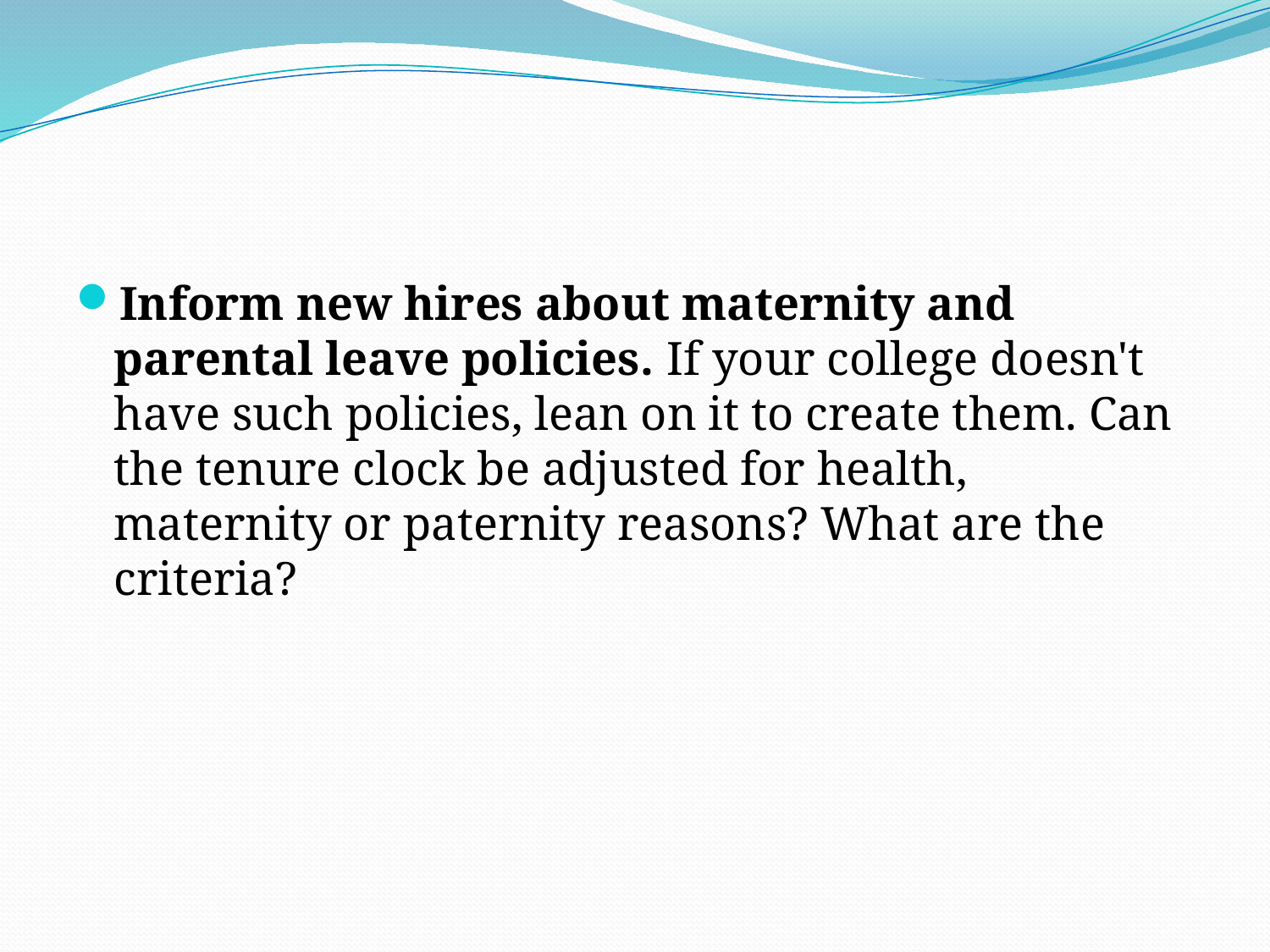

#
Inform new hires about maternity and parental leave policies. If your college doesn't have such policies, lean on it to create them. Can the tenure clock be adjusted for health, maternity or paternity reasons? What are the criteria?